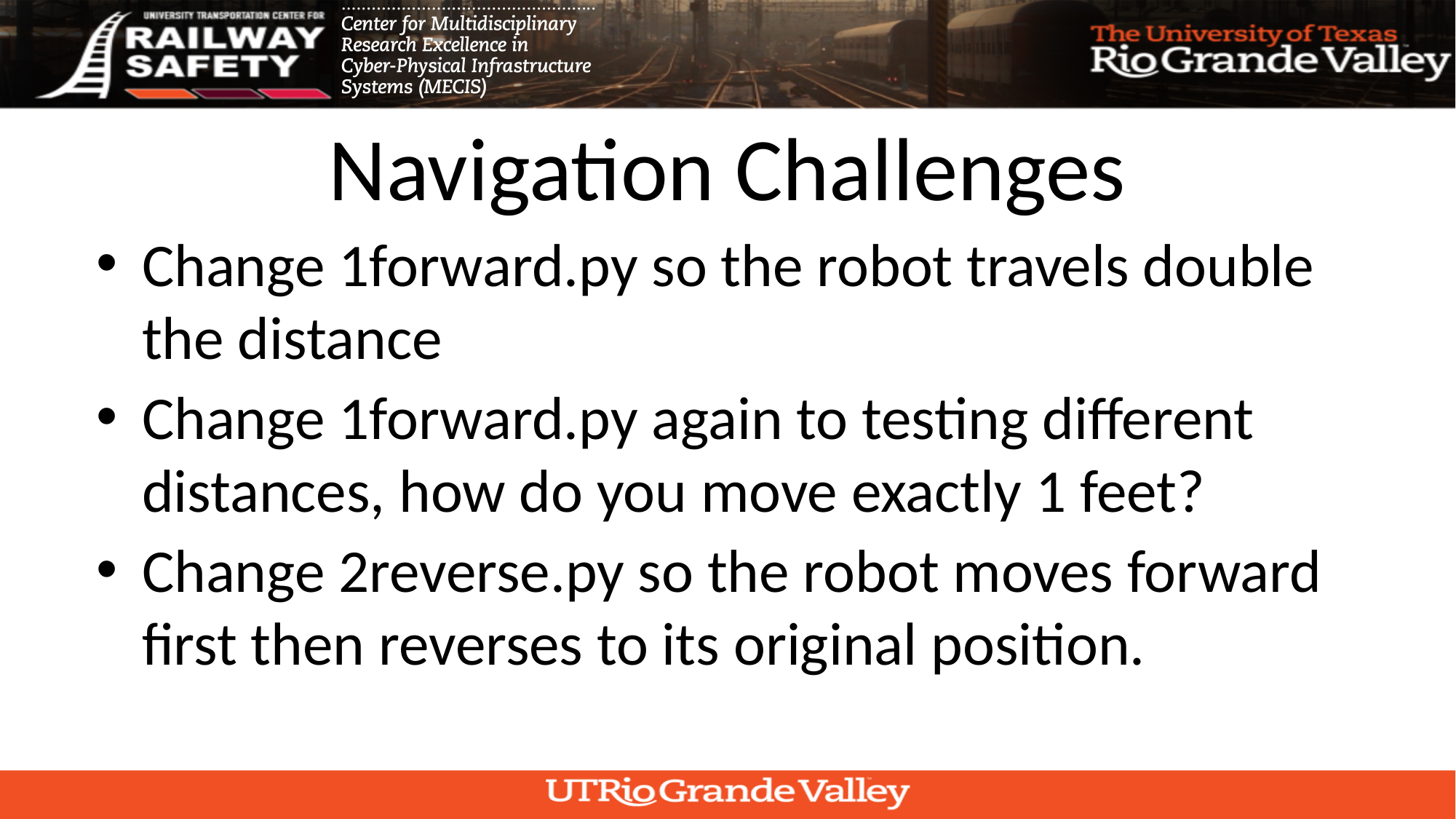

# Navigation Challenges
Change 1forward.py so the robot travels double the distance
Change 1forward.py again to testing different distances, how do you move exactly 1 feet?
Change 2reverse.py so the robot moves forward first then reverses to its original position.